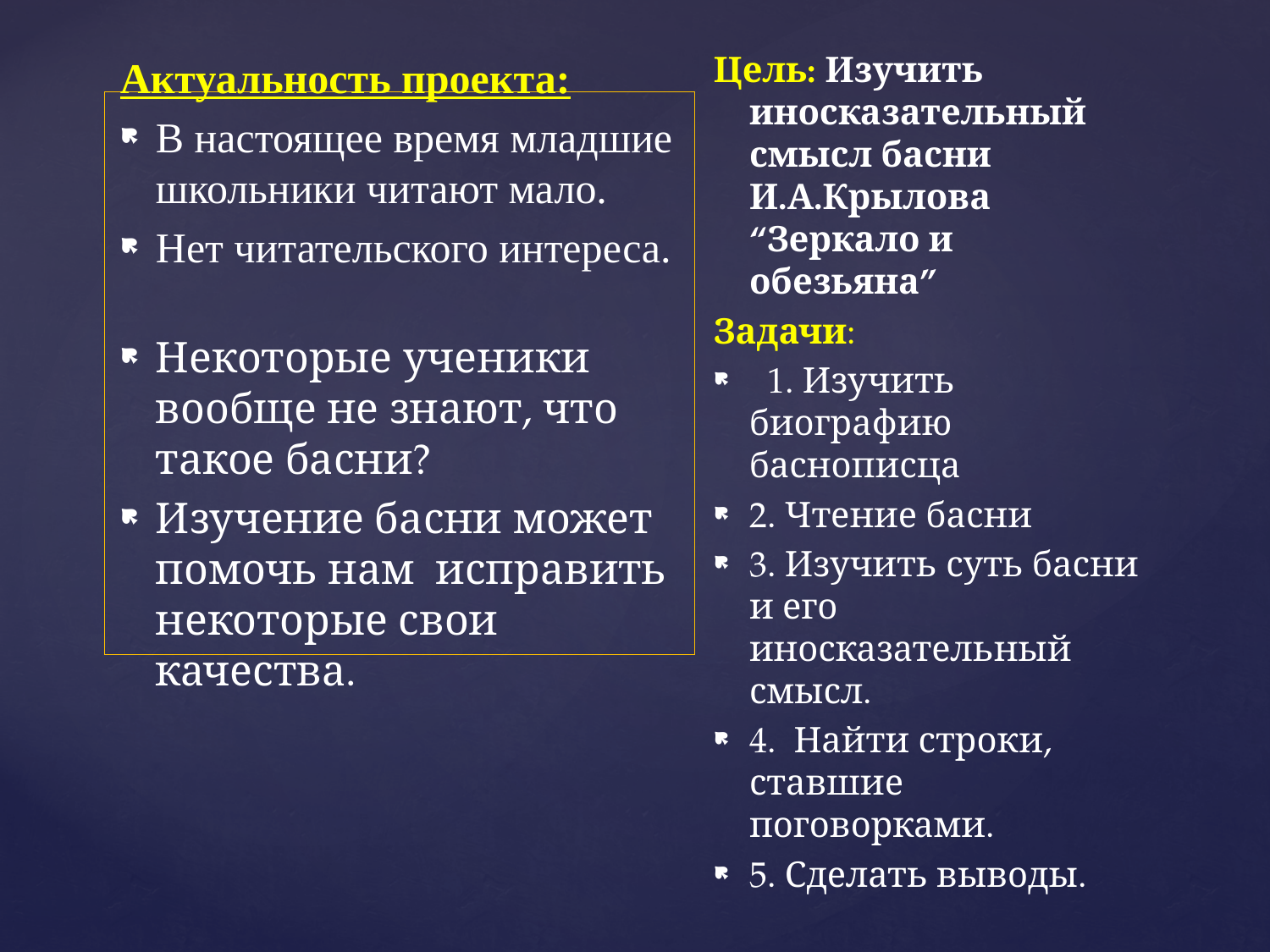

Актуальность проекта:
В настоящее время младшие школьники читают мало.
Нет читательского интереса.
Некоторые ученики вообще не знают, что такое басни?
Изучение басни может помочь нам  исправить некоторые свои качества.
Цель: Изучить иносказательный смысл басни И.А.Крылова “Зеркало и обезьяна”
Задачи:
  1. Изучить биографию баснописца
2. Чтение басни
3. Изучить суть басни и его иносказательный смысл.
4.  Найти строки, ставшие поговорками.
5. Сделать выводы.
#